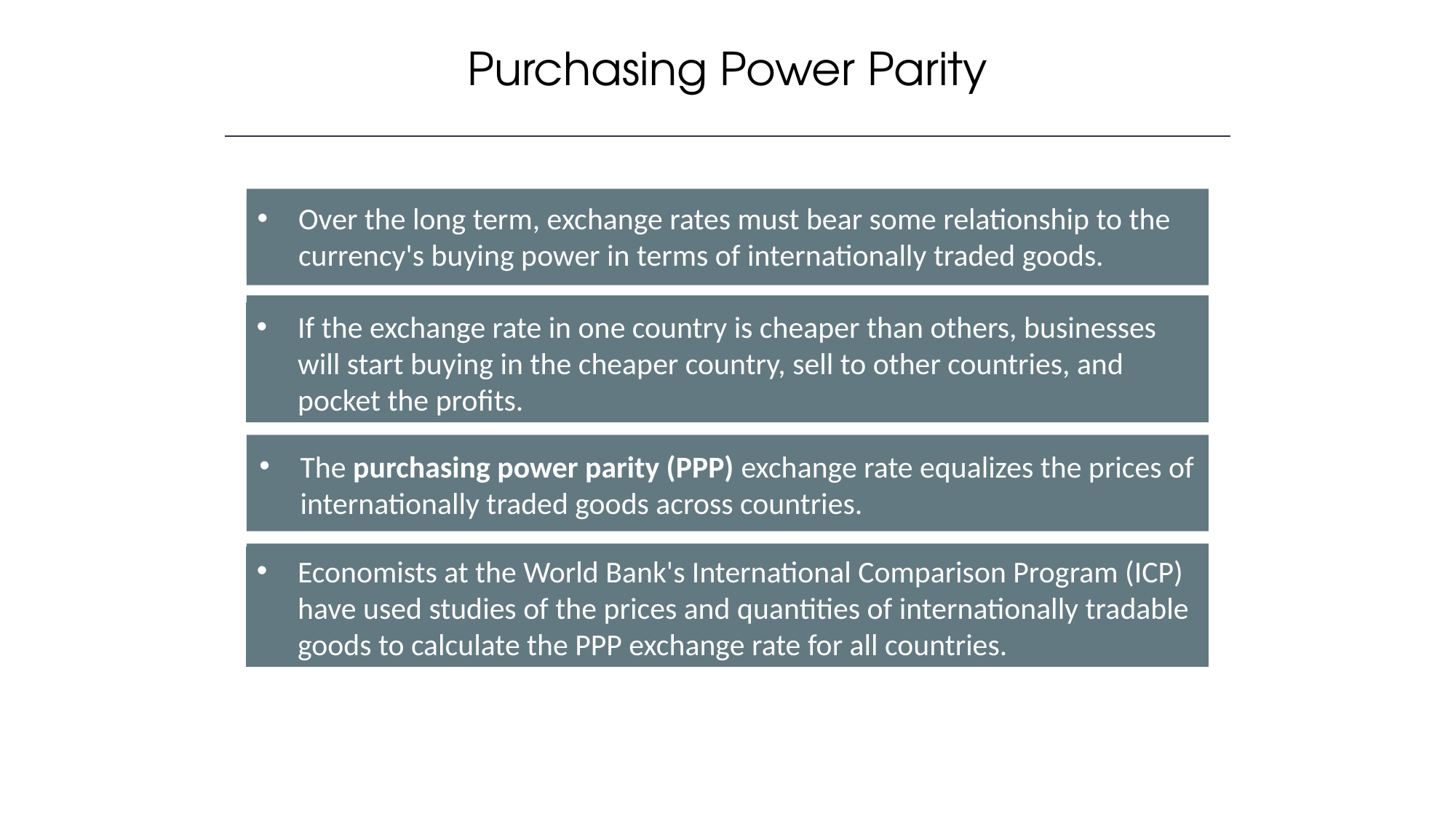

Purchasing Power Parity

Over the long term, exchange rates must bear some relationship to the currency's buying power in terms of internationally traded goods.

If the exchange rate in one country is cheaper than others, businesses will start buying in the cheaper country, sell to other countries, and pocket the profits.

The purchasing power parity (PPP) exchange rate equalizes the prices of internationally traded goods across countries.

Economists at the World Bank's International Comparison Program (ICP) have used studies of the prices and quantities of internationally tradable goods to calculate the PPP exchange rate for all countries.